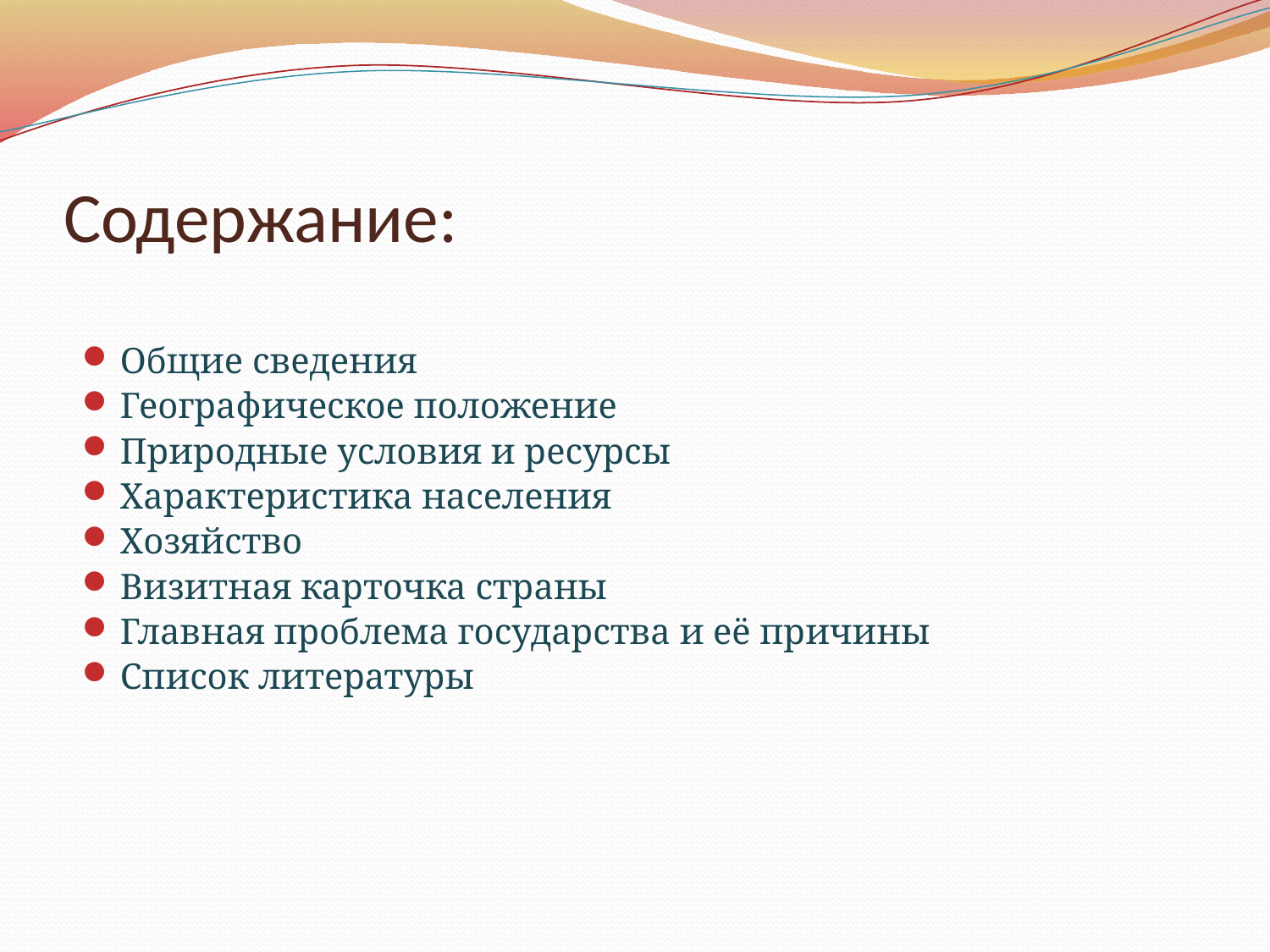

# Содержание:

Общие сведения
Географическое положение
Природные условия и ресурсы
Характеристика населения
Хозяйство
Визитная карточка страны
Главная проблема государства и её причины
Список литературы